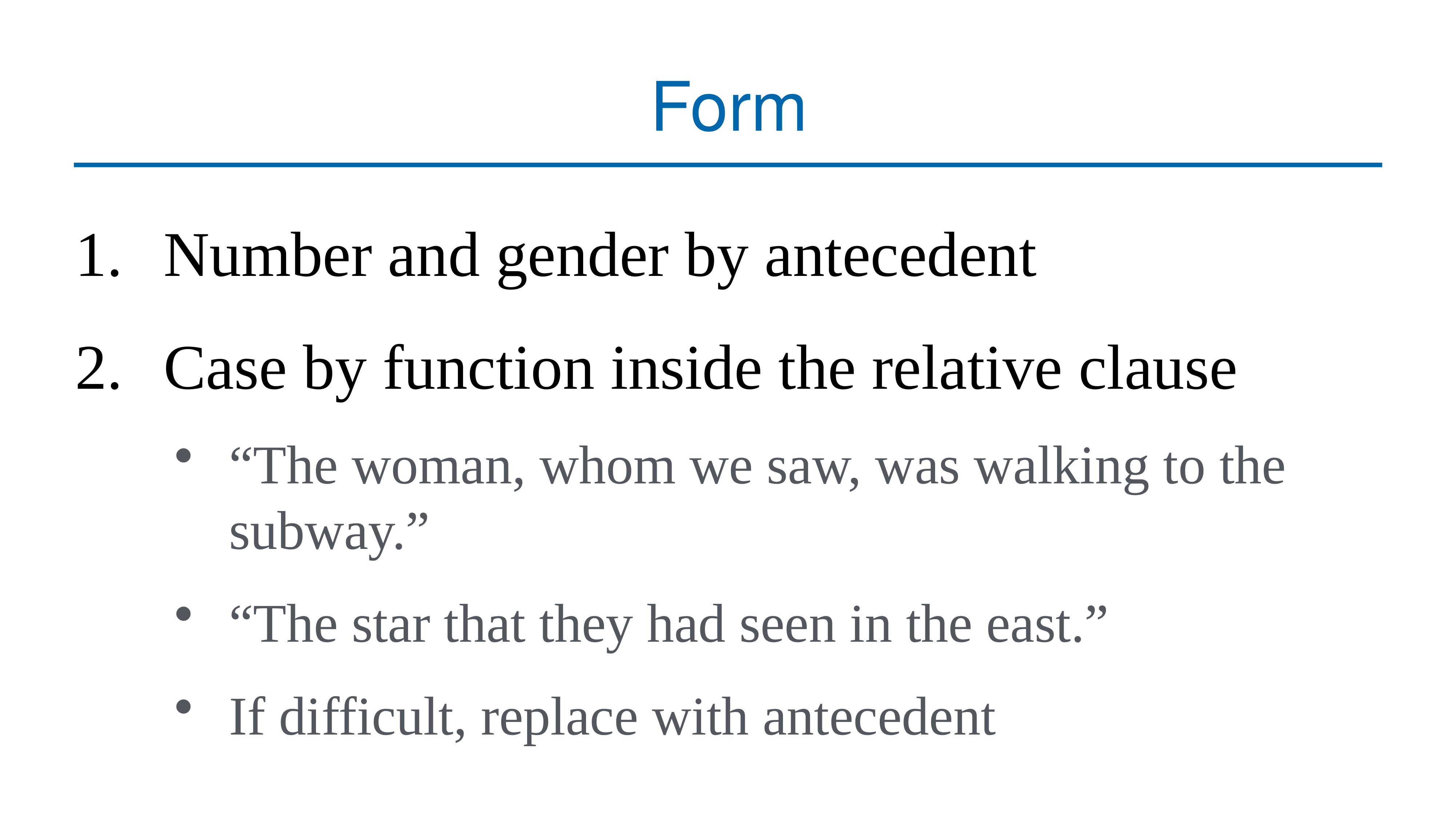

# Form
Number and gender by antecedent
Case by function inside the relative clause
“The woman, whom we saw, was walking to the subway.”
“The star that they had seen in the east.”
If difficult, replace with antecedent